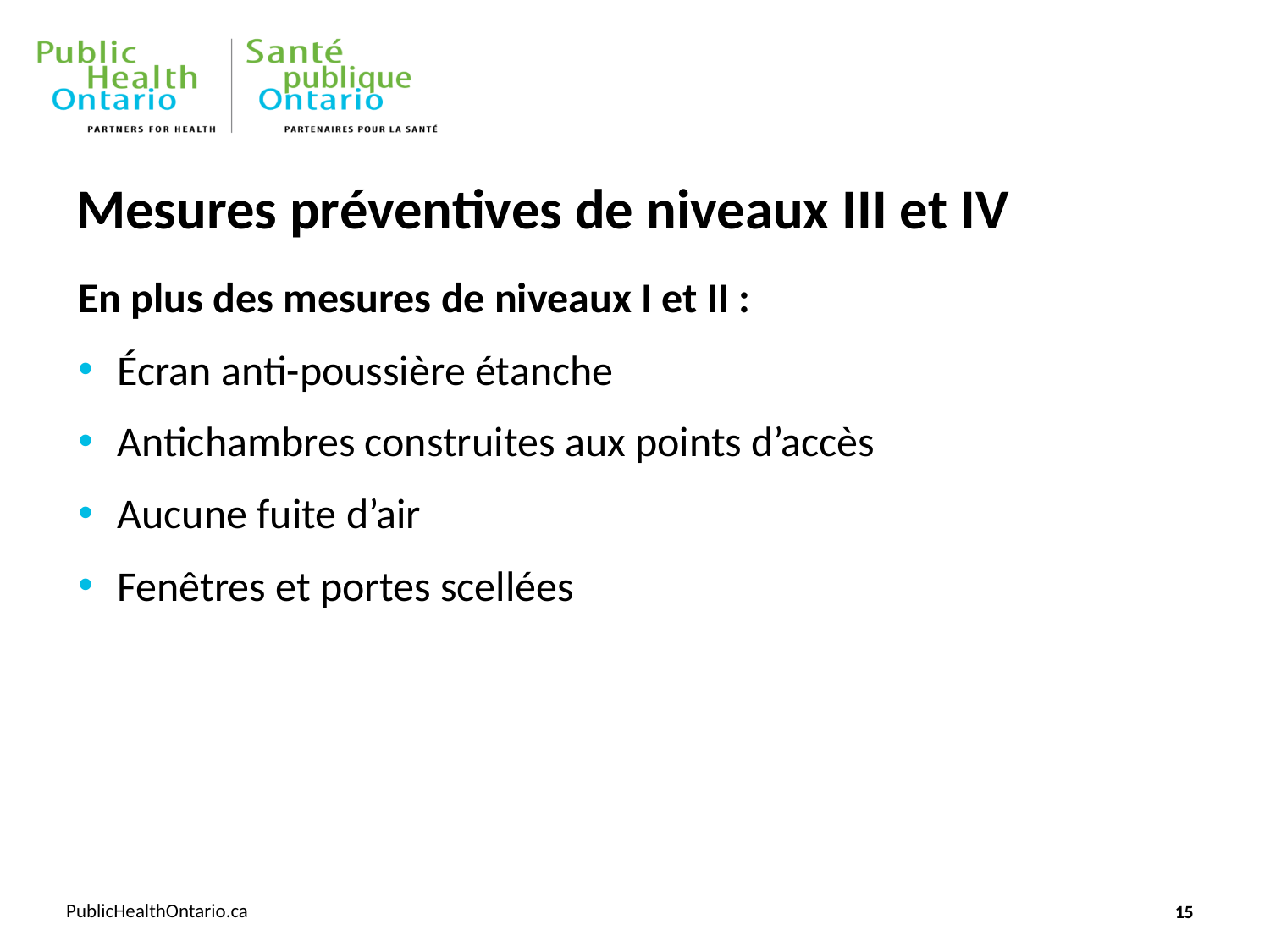

# Mesures préventives de niveaux III et IV
En plus des mesures de niveaux I et II :
Écran anti-poussière étanche
Antichambres construites aux points d’accès
Aucune fuite d’air
Fenêtres et portes scellées

15